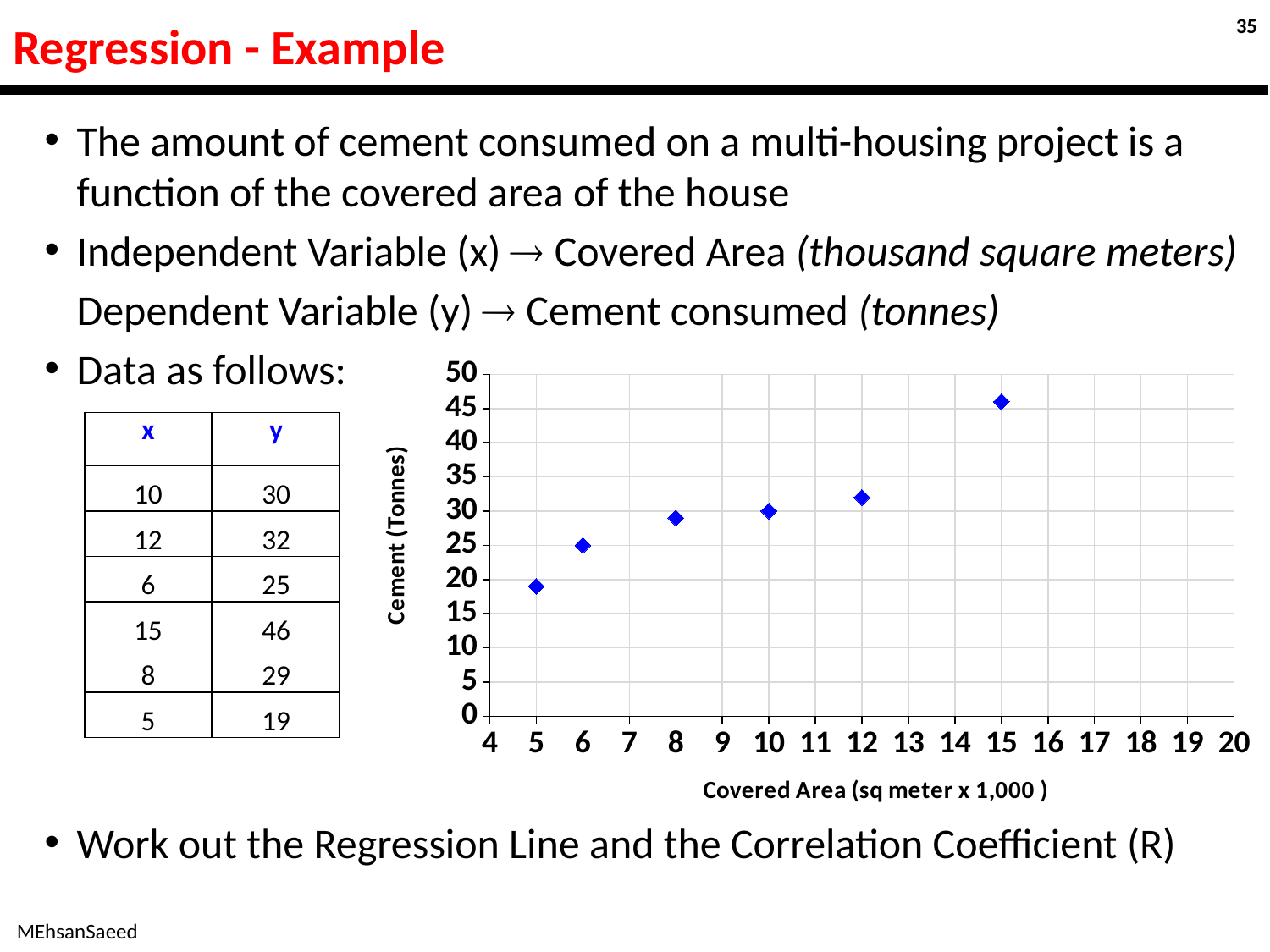

# Regression - Example
35
The amount of cement consumed on a multi-housing project is a function of the covered area of the house
Independent Variable (x) → Covered Area (thousand square meters)
Dependent Variable (y) → Cement consumed (tonnes)
Data as follows:

Work out the Regression Line and the Correlation Coefficient (R)

### Chart

| Category | Cement Bags (x10) |
|---|---|
| y |
| --- |
| 30 |
| 32 |
| 25 |
| 46 |
| 29 |
| 19 |
| x |
| --- |
| 10 |
| 12 |
| 6 |
| 15 |
| 8 |
| 5 |
MEhsanSaeed